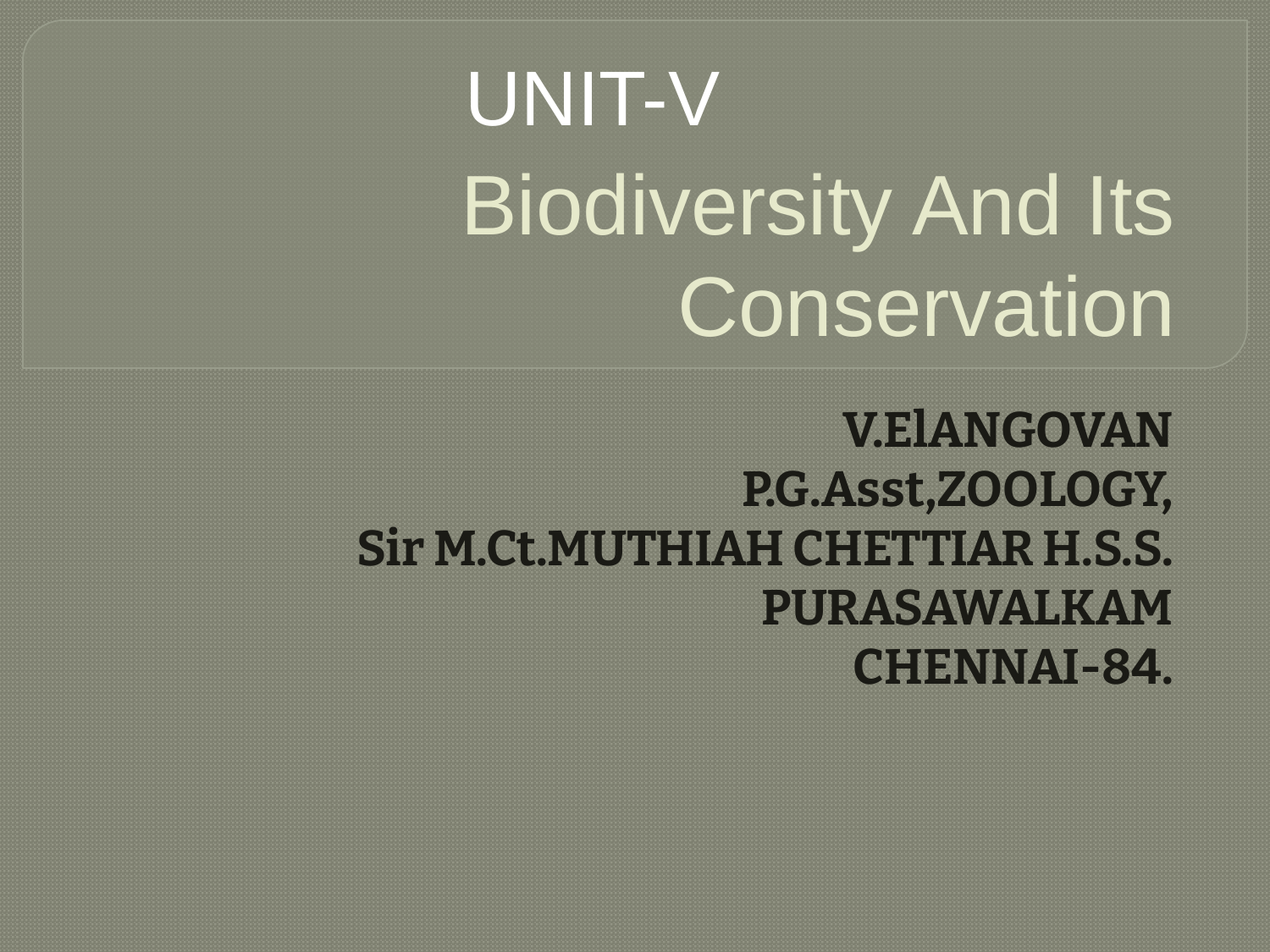

UNIT-V
# Biodiversity And Its Conservation
V.ElANGOVAN
P.G.Asst,ZOOLOGY,
Sir M.Ct.MUTHIAH CHETTIAR H.S.S.
PURASAWALKAM
CHENNAI-84.